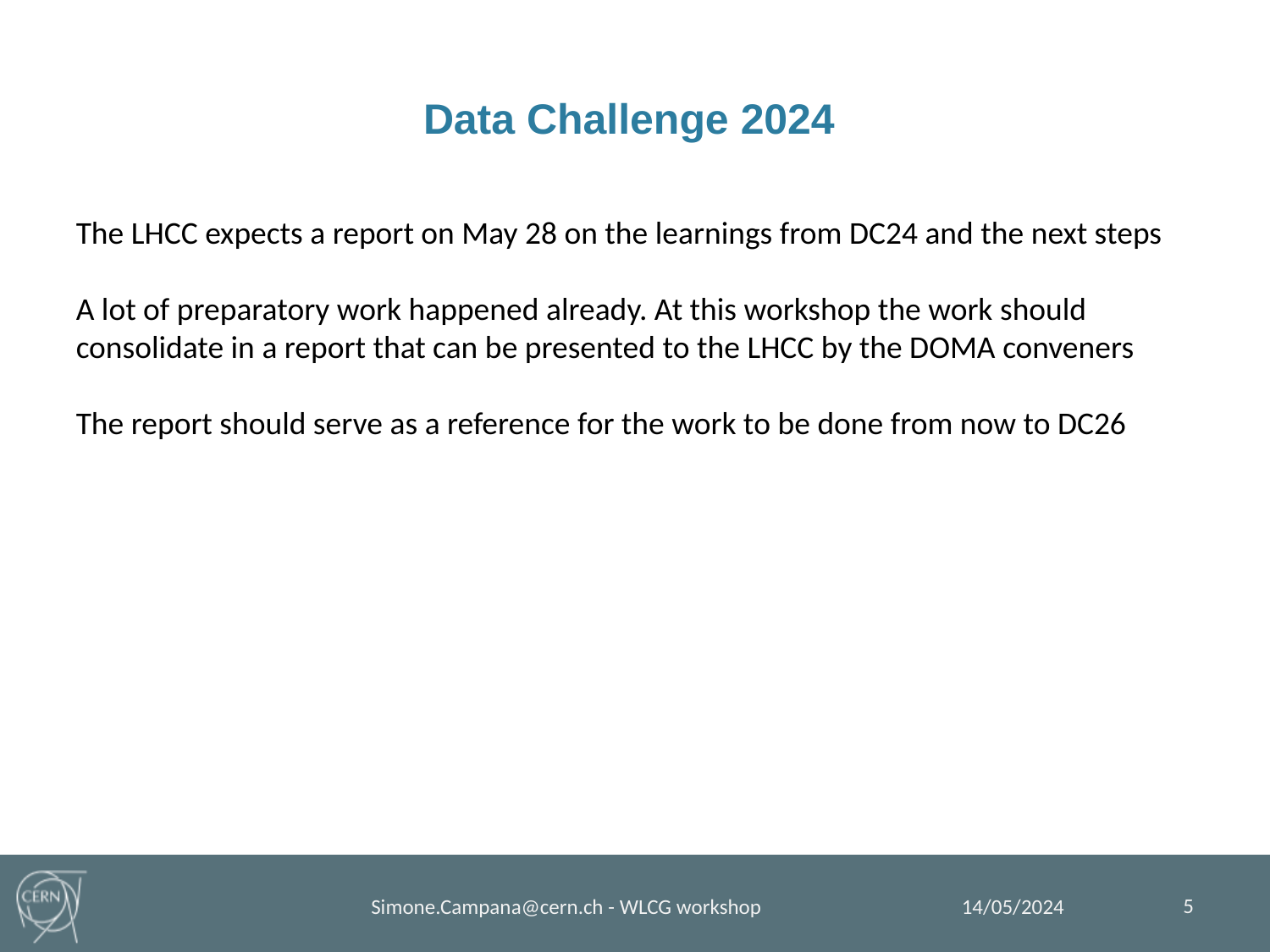

# Data Challenge 2024
The LHCC expects a report on May 28 on the learnings from DC24 and the next steps

A lot of preparatory work happened already. At this workshop the work should consolidate in a report that can be presented to the LHCC by the DOMA conveners

The report should serve as a reference for the work to be done from now to DC26

5
14/05/2024
Simone.Campana@cern.ch - WLCG workshop